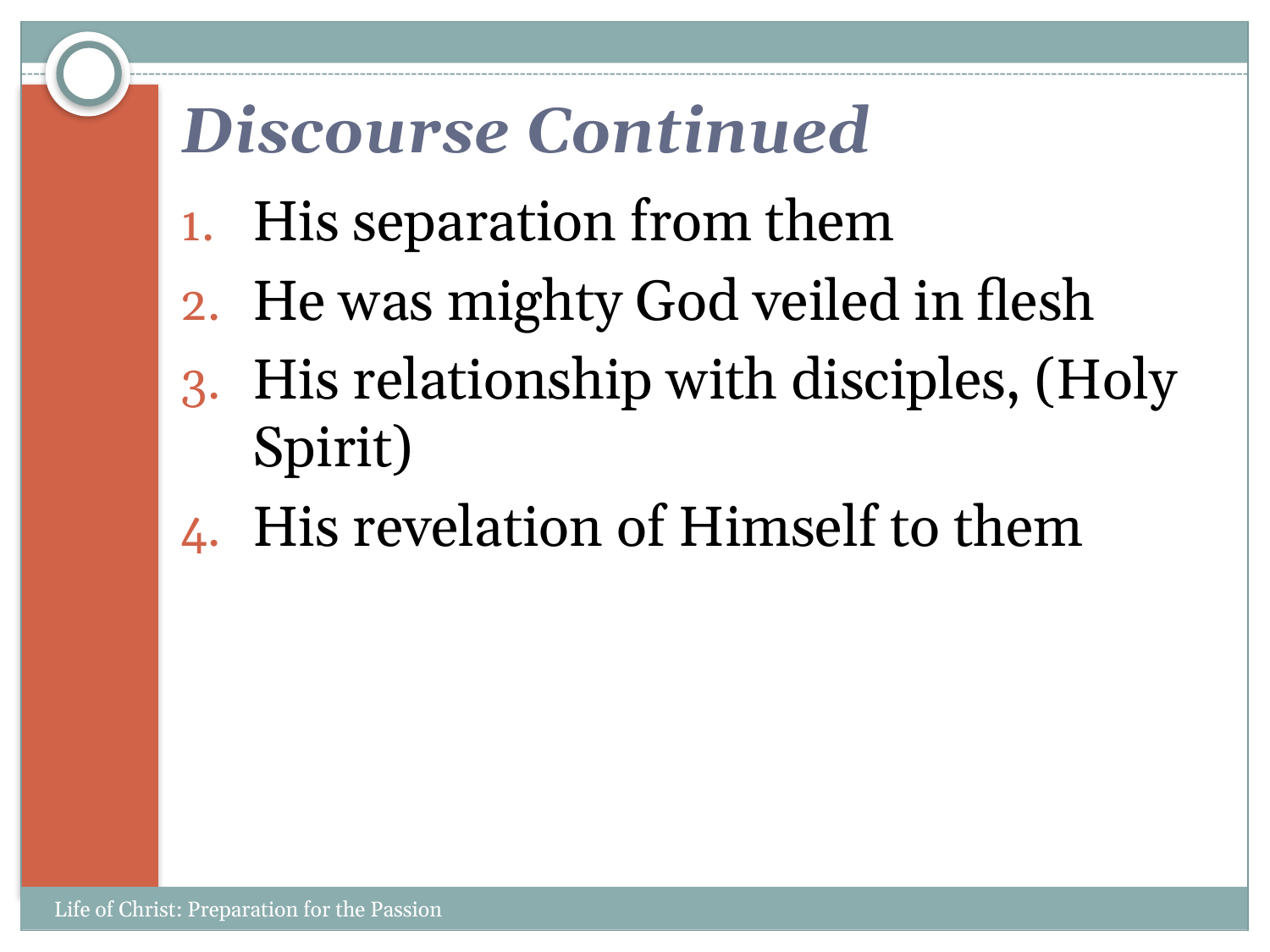

# Discourse Continued
His separation from them
He was mighty God veiled in flesh
His relationship with disciples, (Holy Spirit)
His revelation of Himself to them

Life of Christ: Preparation for the Passion